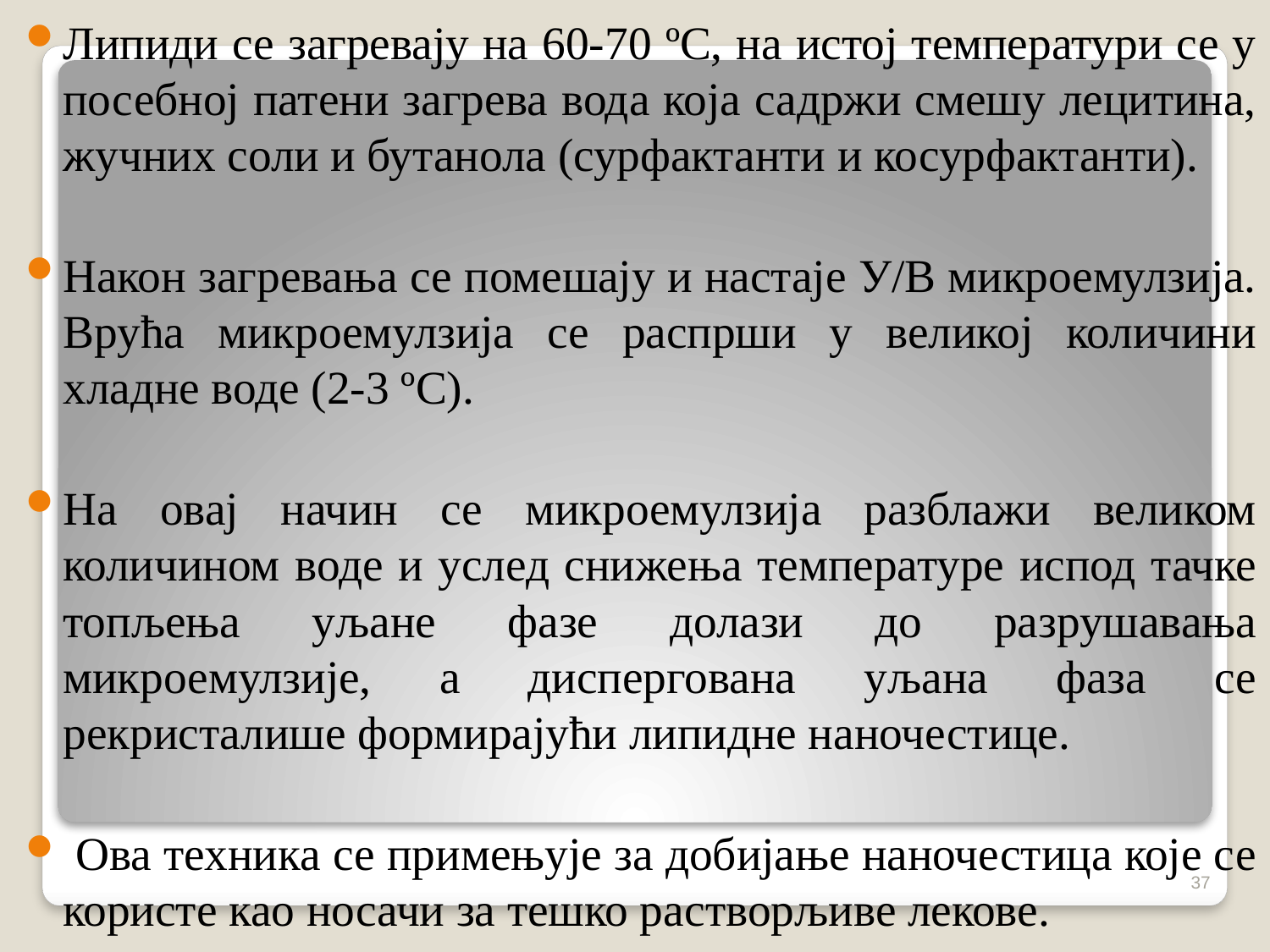

Липиди се загревају на 60-70 ºC, на истој температури се у посебној патени загрева вода која садржи смешу лецитина, жучних соли и бутанола (сурфактанти и косурфактанти).

Након загревања се помешају и настаје У/В микроемулзија. Врућа микроемулзија се распрши у великој количини хладне воде (2-3 ºC).

На овај начин се микроемулзија разблажи великом количином воде и услед снижења температуре испод тачке топљења уљане фазе долази до разрушавања микроемулзије, а диспергована уљана фаза се рекристалише формирајући липидне наночестице.

 Ова техника се примењује за добијање наночестица које се користе као носачи за тешко растворљиве лекове.
37